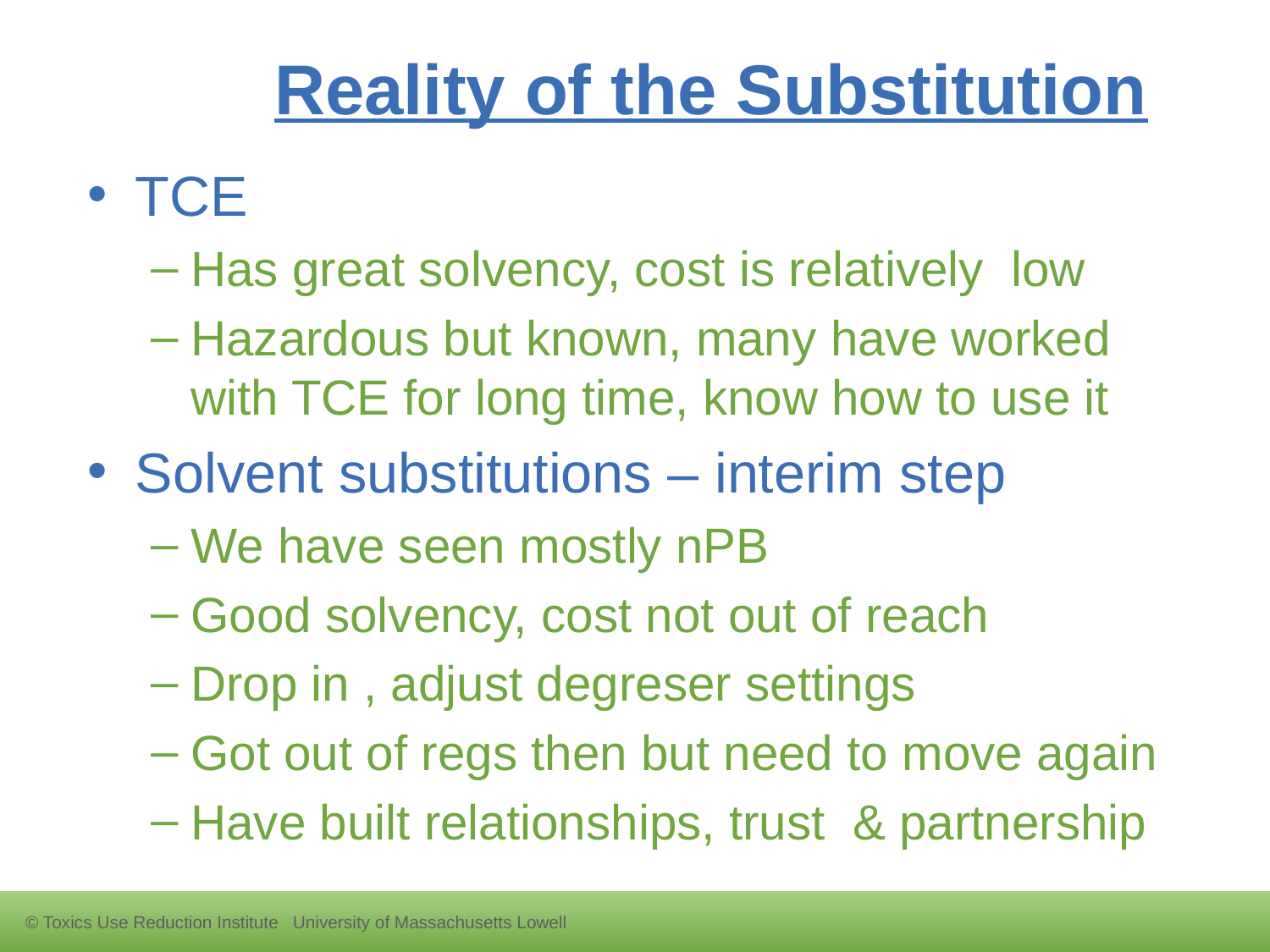

# Reality of the Substitution
TCE
Has great solvency, cost is relatively  low
Hazardous but known, many have worked with TCE for long time, know how to use it
Solvent substitutions – interim step
We have seen mostly nPB
Good solvency, cost not out of reach
Drop in , adjust degreser settings
Got out of regs then but need to move again
Have built relationships, trust  & partnership